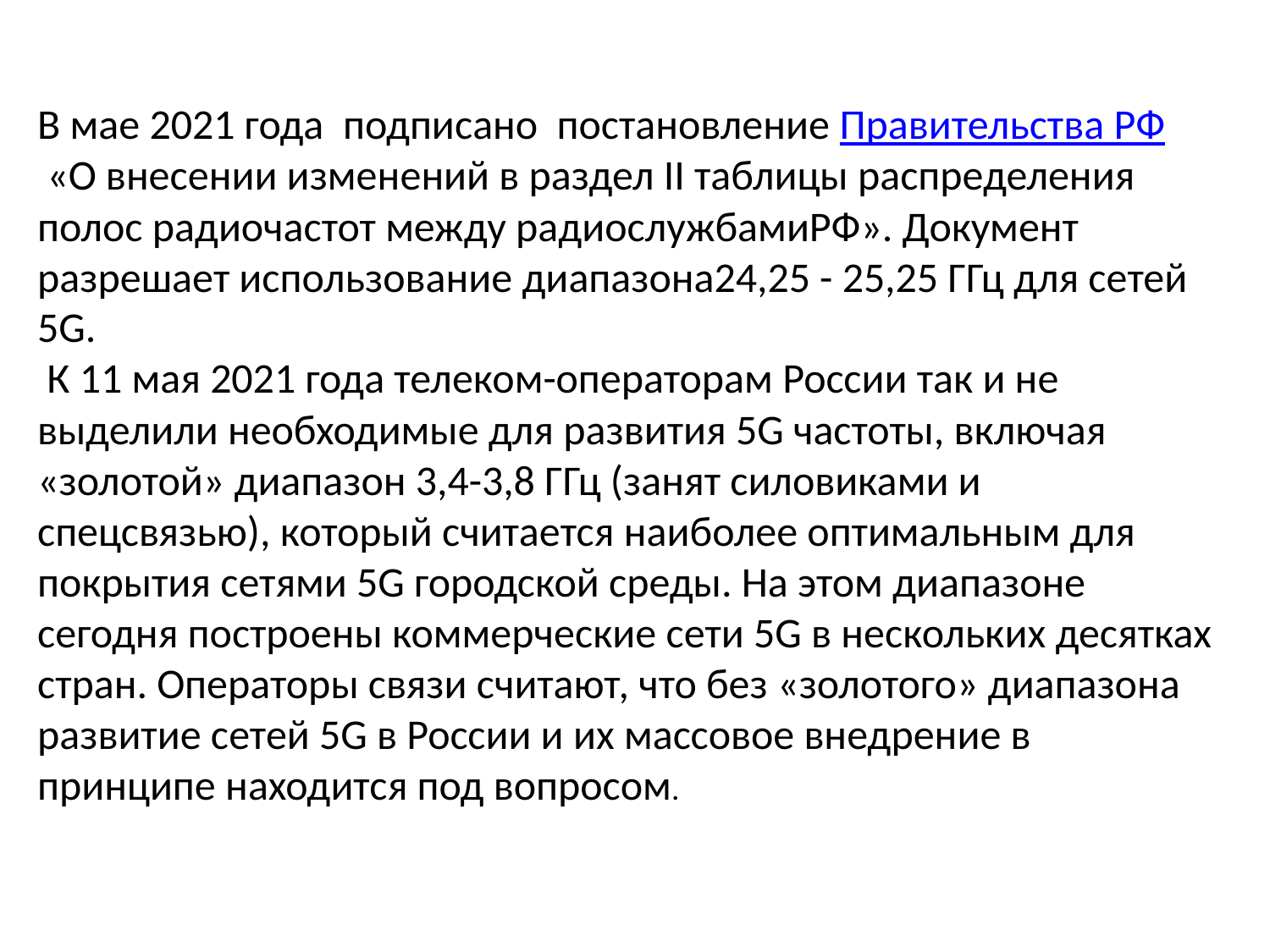

В мае 2021 года  подписано  постановление Правительства РФ «О внесении изменений в раздел II таблицы распределения полос радиочастот между радиослужбамиРФ». Документ разрешает использование диапазона24,25 - 25,25 ГГц для сетей 5G.
 К 11 мая 2021 года телеком-операторам России так и не выделили необходимые для развития 5G частоты, включая «золотой» диапазон 3,4-3,8 ГГц (занят силовиками и спецсвязью), который считается наиболее оптимальным для покрытия сетями 5G городской среды. На этом диапазоне сегодня построены коммерческие сети 5G в нескольких десятках стран. Операторы связи считают, что без «золотого» диапазона развитие сетей 5G в России и их массовое внедрение в принципе находится под вопросом.